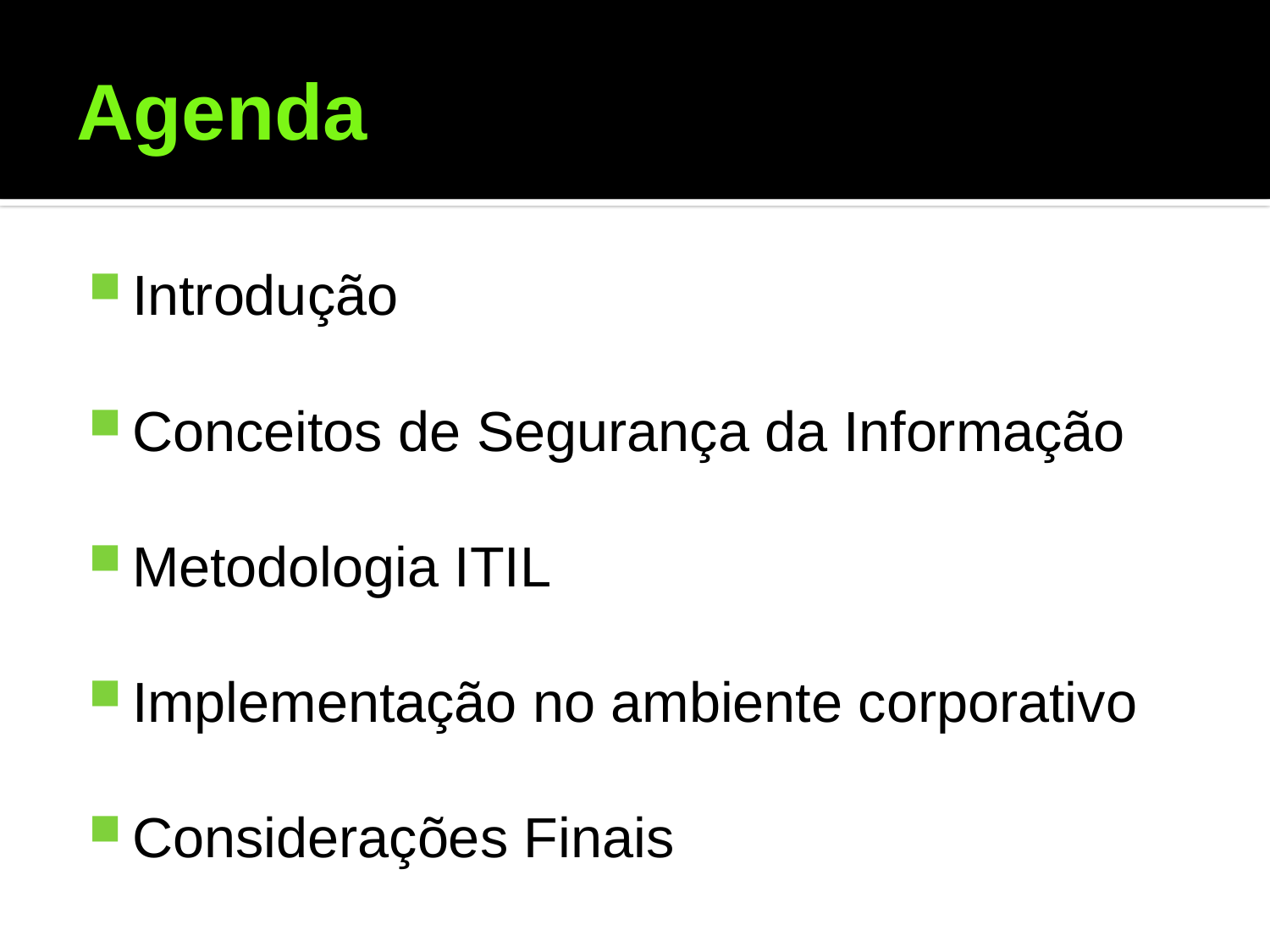

# Agenda
Introdução

Conceitos de Segurança da Informação

Metodologia ITIL

Implementação no ambiente corporativo

Considerações Finais